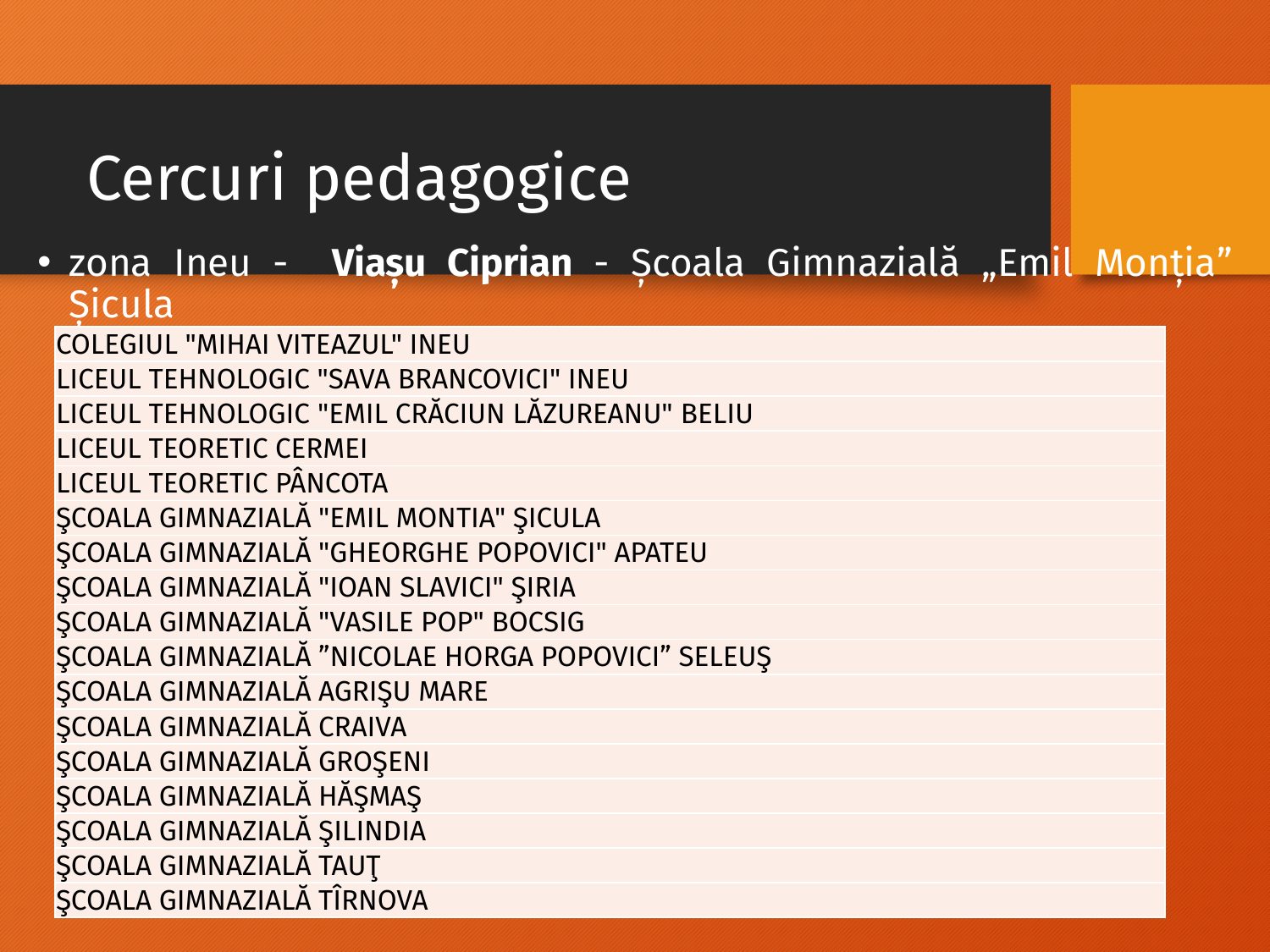

# Cercuri pedagogice
zona Ineu -  Viașu Ciprian - Școala Gimnazială „Emil Monția” Șicula
| COLEGIUL "MIHAI VITEAZUL" INEU |
| --- |
| LICEUL TEHNOLOGIC "SAVA BRANCOVICI" INEU |
| LICEUL TEHNOLOGIC "EMIL CRĂCIUN LĂZUREANU" BELIU |
| LICEUL TEORETIC CERMEI |
| LICEUL TEORETIC PÂNCOTA |
| ŞCOALA GIMNAZIALĂ "EMIL MONTIA" ŞICULA |
| ŞCOALA GIMNAZIALĂ "GHEORGHE POPOVICI" APATEU |
| ŞCOALA GIMNAZIALĂ "IOAN SLAVICI" ŞIRIA |
| ŞCOALA GIMNAZIALĂ "VASILE POP" BOCSIG |
| ŞCOALA GIMNAZIALĂ ”NICOLAE HORGA POPOVICI” SELEUŞ |
| ŞCOALA GIMNAZIALĂ AGRIŞU MARE |
| ŞCOALA GIMNAZIALĂ CRAIVA |
| ŞCOALA GIMNAZIALĂ GROŞENI |
| ŞCOALA GIMNAZIALĂ HĂŞMAŞ |
| ŞCOALA GIMNAZIALĂ ŞILINDIA |
| ŞCOALA GIMNAZIALĂ TAUŢ |
| ŞCOALA GIMNAZIALĂ TÎRNOVA |